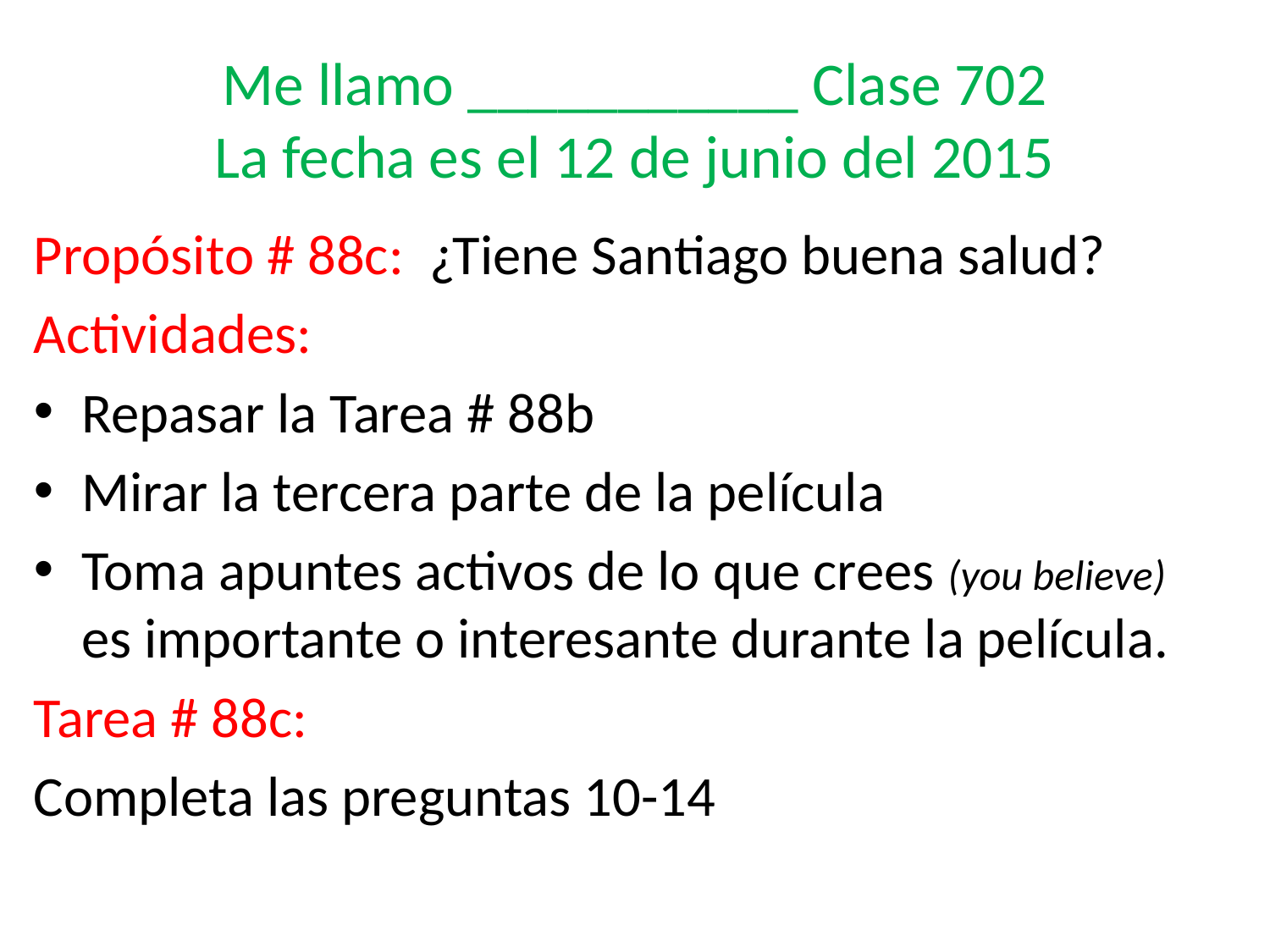

# Me llamo ___________ Clase 702 La fecha es el 12 de junio del 2015
Propósito # 88c:  ¿Tiene Santiago buena salud?
Actividades:
Repasar la Tarea # 88b
Mirar la tercera parte de la película
Toma apuntes activos de lo que crees (you believe) es importante o interesante durante la película.
Tarea # 88c:
Completa las preguntas 10-14